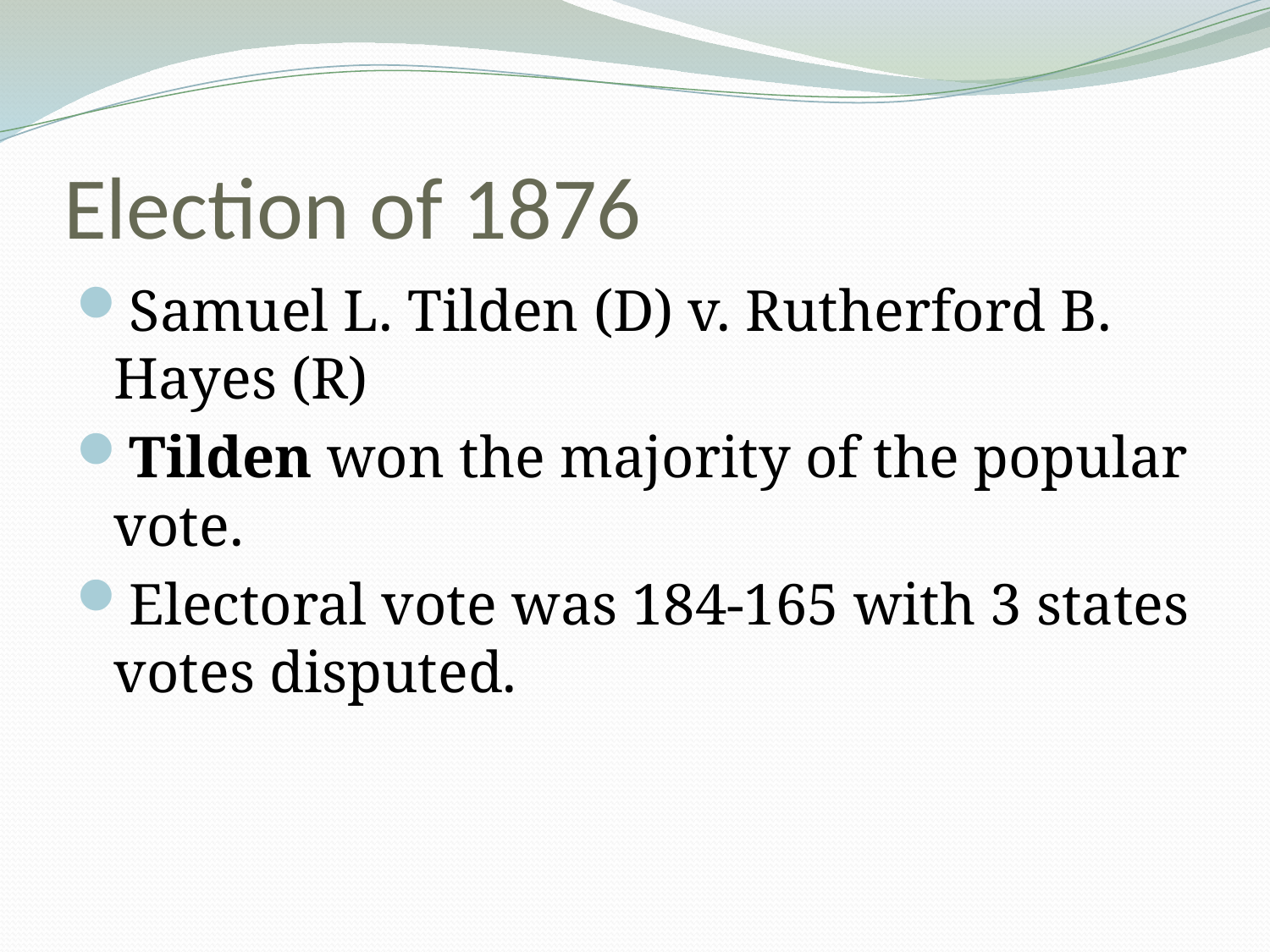

# Election of 1876
Samuel L. Tilden (D) v. Rutherford B. Hayes (R)
Tilden won the majority of the popular vote.
Electoral vote was 184-165 with 3 states votes disputed.